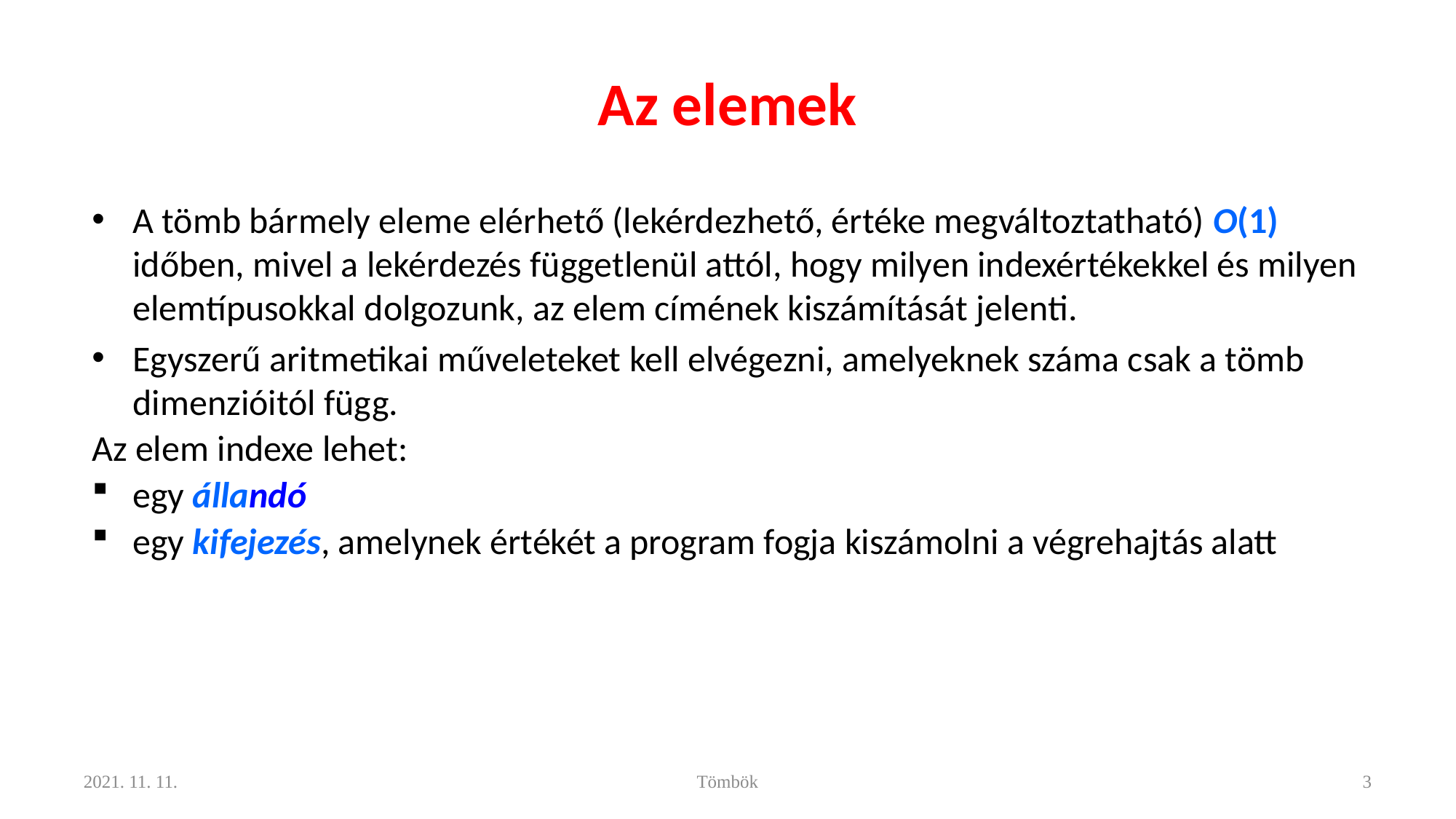

# Az elemek
A tömb bármely eleme elérhető (lekérdezhető, értéke megváltoztatható) O(1) időben, mivel a lekérdezés függetlenül attól, hogy milyen indexértékekkel és milyen elemtípusokkal dolgozunk, az elem címének kiszámítását jelenti.
Egyszerű aritmetikai műveleteket kell elvégezni, amelyeknek száma csak a tömb dimenzióitól függ.
Az elem indexe lehet:
egy állandó
egy kifejezés, amelynek értékét a program fogja kiszámolni a végrehajtás alatt
2021. 11. 11.
Tömbök
3